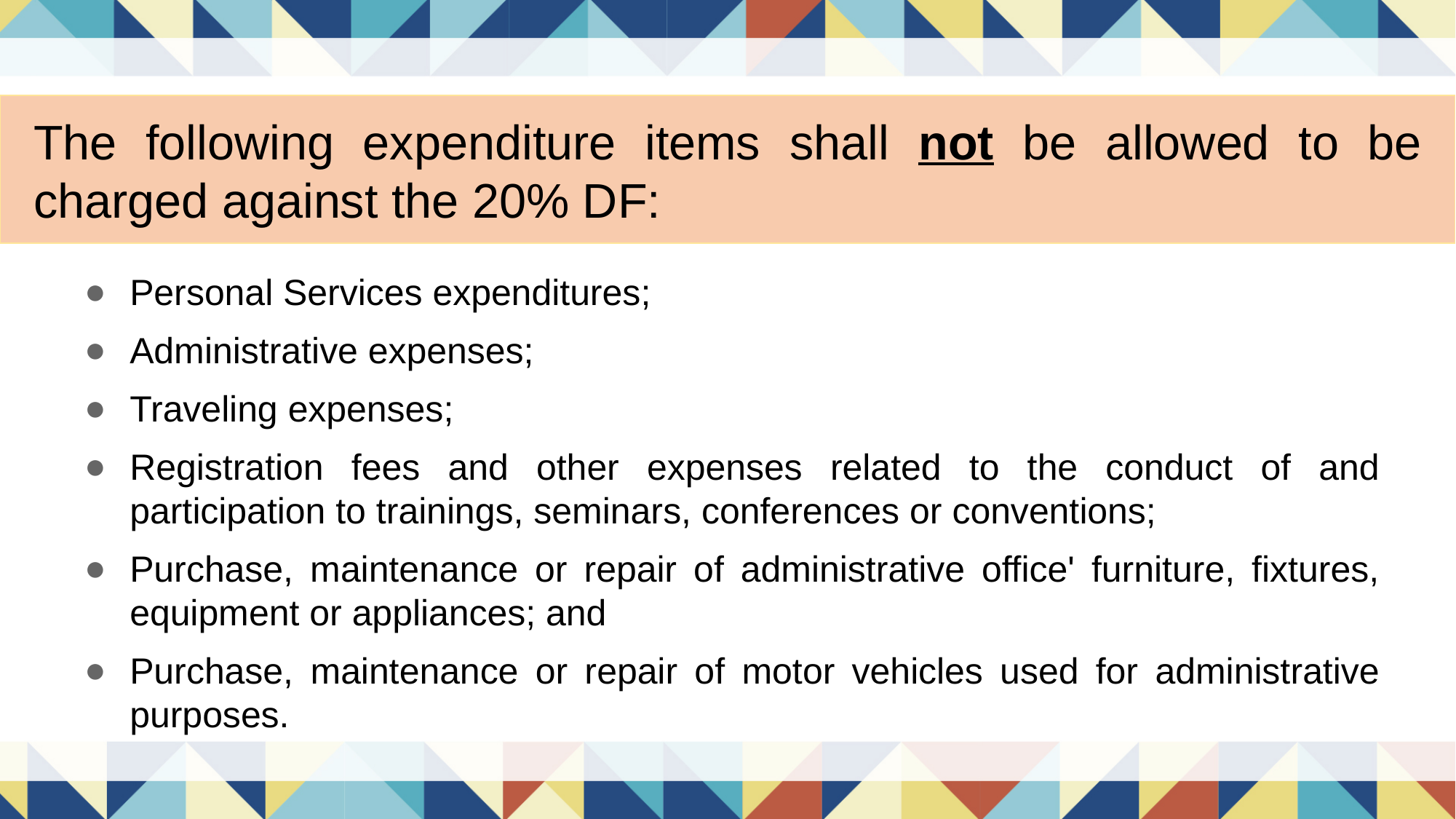

The following expenditure items shall not be allowed to be charged against the 20% DF:
Personal Services expenditures;

Administrative expenses;

Traveling expenses;

Registration fees and other expenses related to the conduct of and participation to trainings, seminars, conferences or conventions;

Purchase, maintenance or repair of administrative office' furniture, fixtures, equipment or appliances; and

Purchase, maintenance or repair of motor vehicles used for administrative purposes.